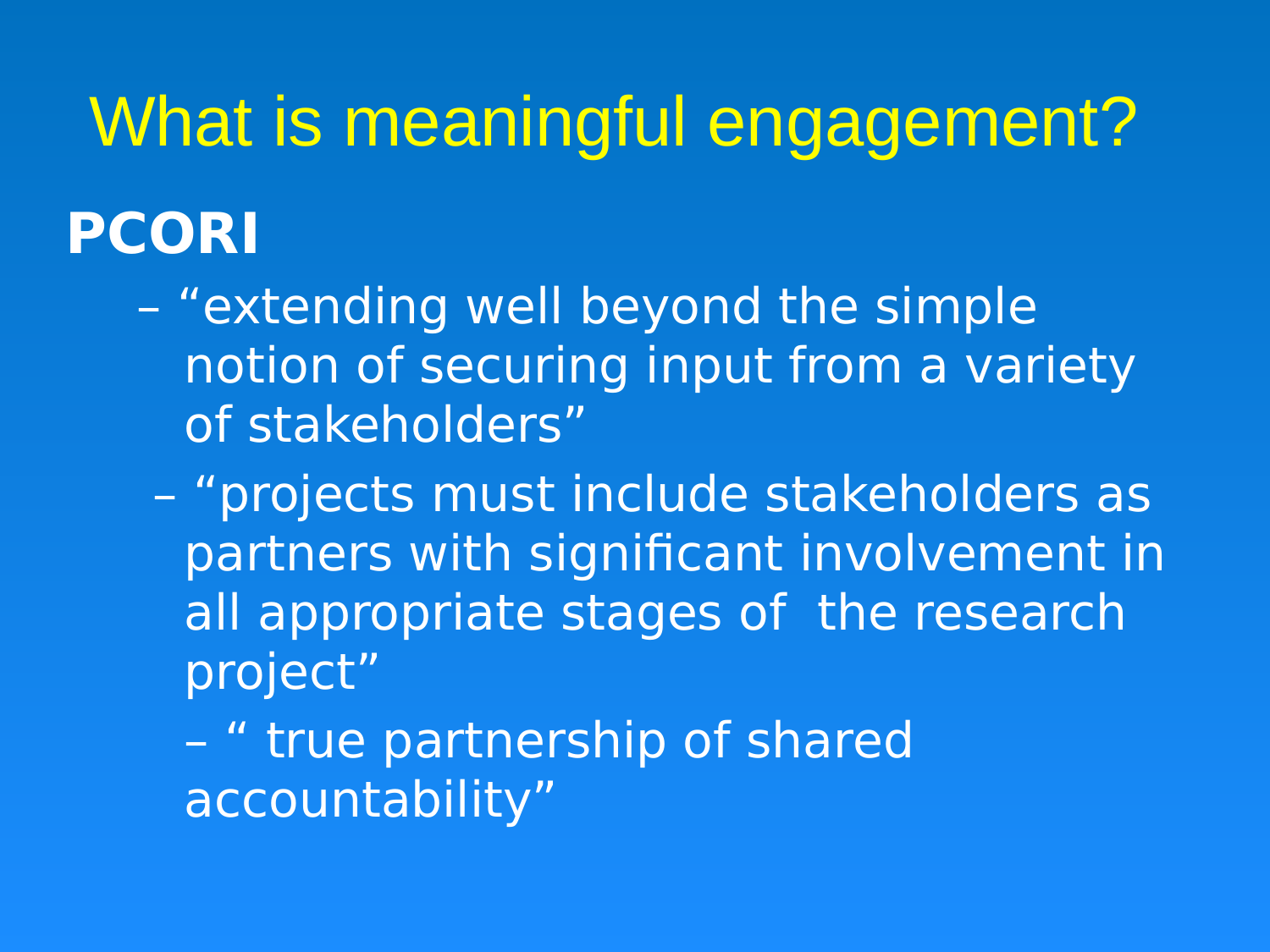

# What is meaningful engagement?
PCORI
– “extending well beyond the simple notion of securing input from a variety of stakeholders”
 – “projects must include stakeholders as partners with significant involvement in all appropriate stages of  the research project”
   – “ true partnership of shared accountability”